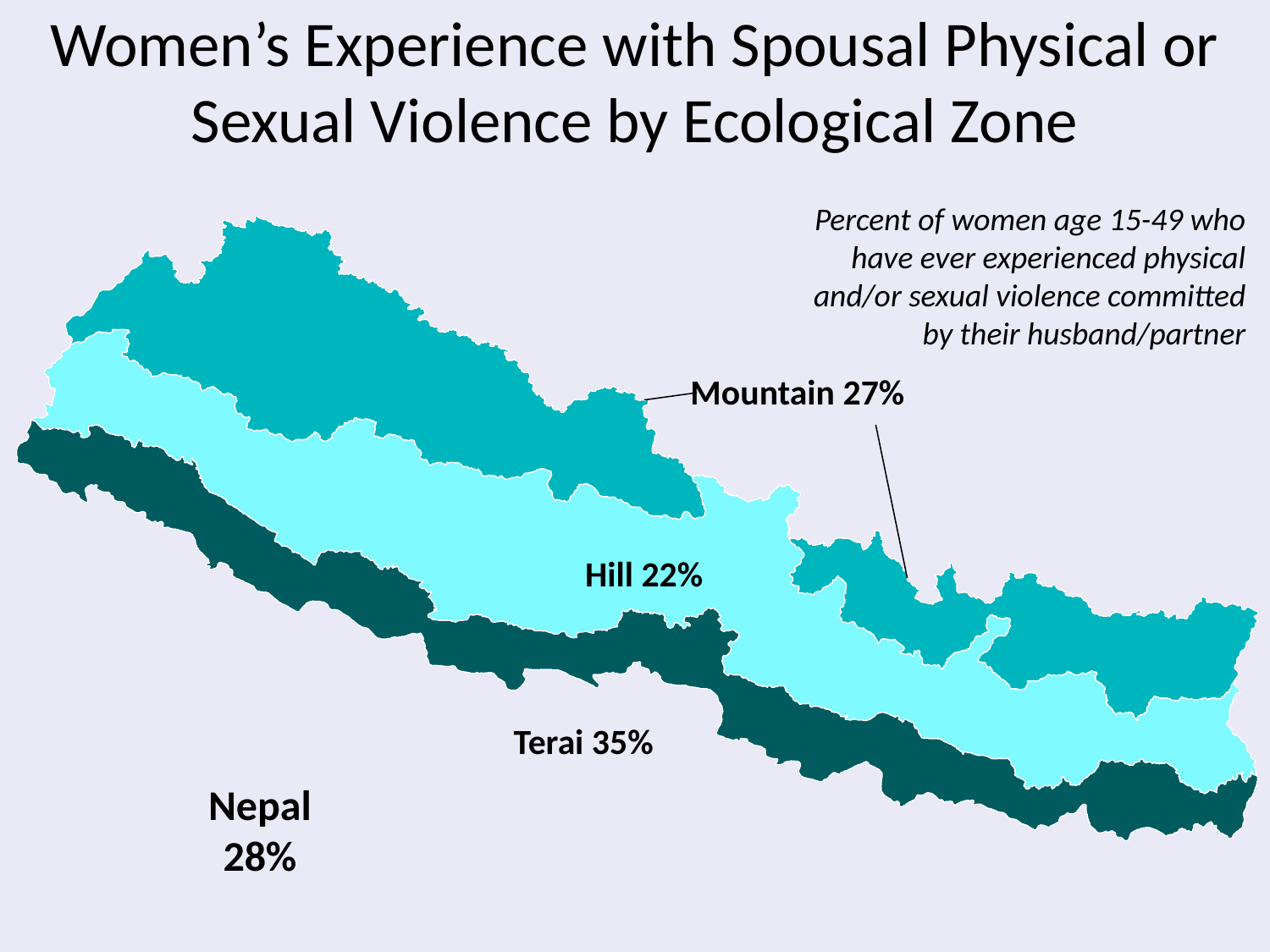

Women’s Experience with Spousal Physical or Sexual Violence by Ecological Zone
Percent of women age 15-49 who have ever experienced physical and/or sexual violence committed by their husband/partner

Mountain 27%
Hill 22%
Terai 35%
Nepal
28%